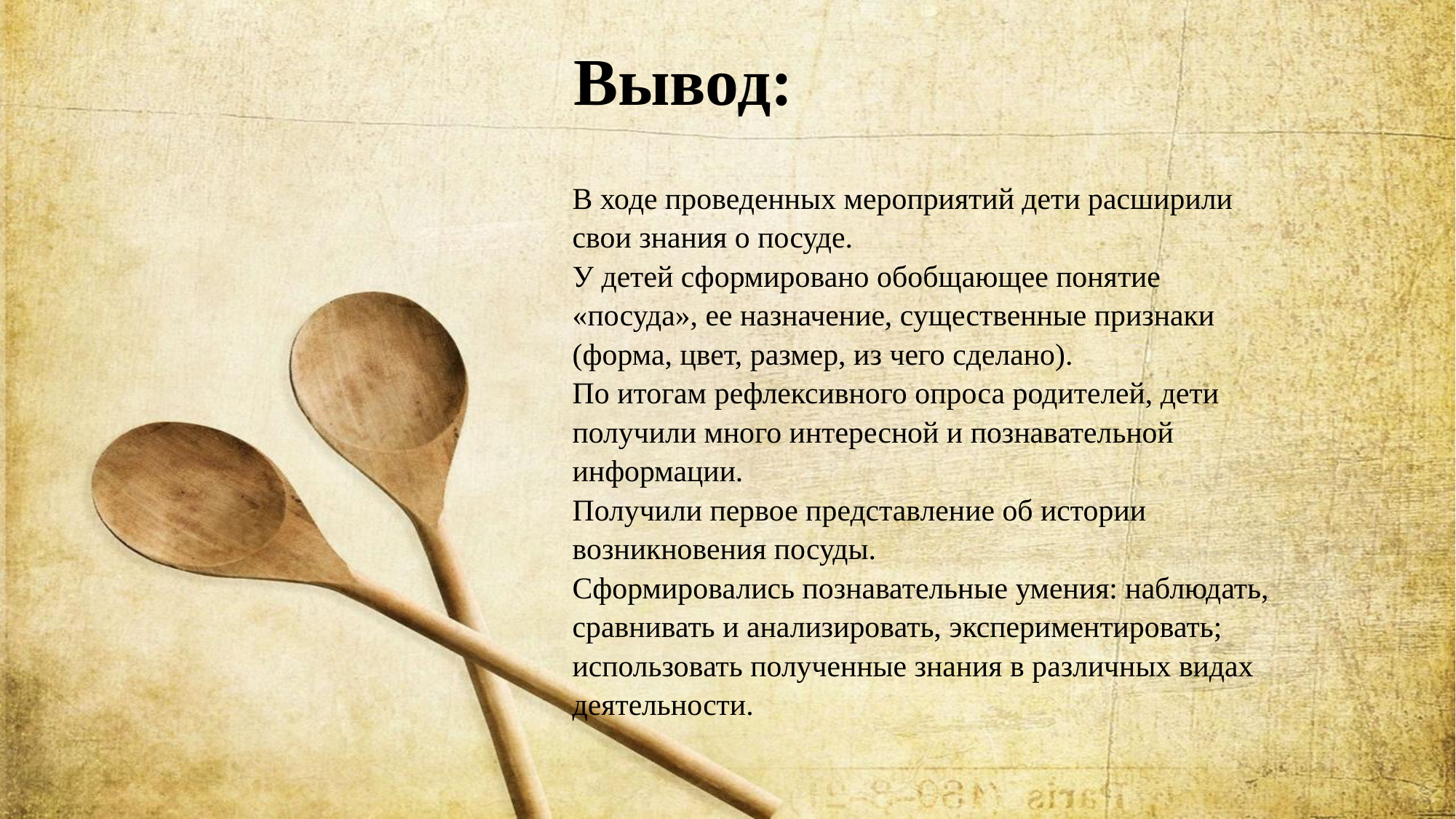

Вывод:
В ходе проведенных мероприятий дети расширили свои знания о посуде.
У детей сформировано обобщающее понятие «посуда», ее назначение, существенные признаки (форма, цвет, размер, из чего сделано).
По итогам рефлексивного опроса родителей, дети получили много интересной и познавательной информации.
Получили первое представление об истории возникновения посуды.
Сформировались познавательные умения: наблюдать, сравнивать и анализировать, экспериментировать; использовать полученные знания в различных видах деятельности.